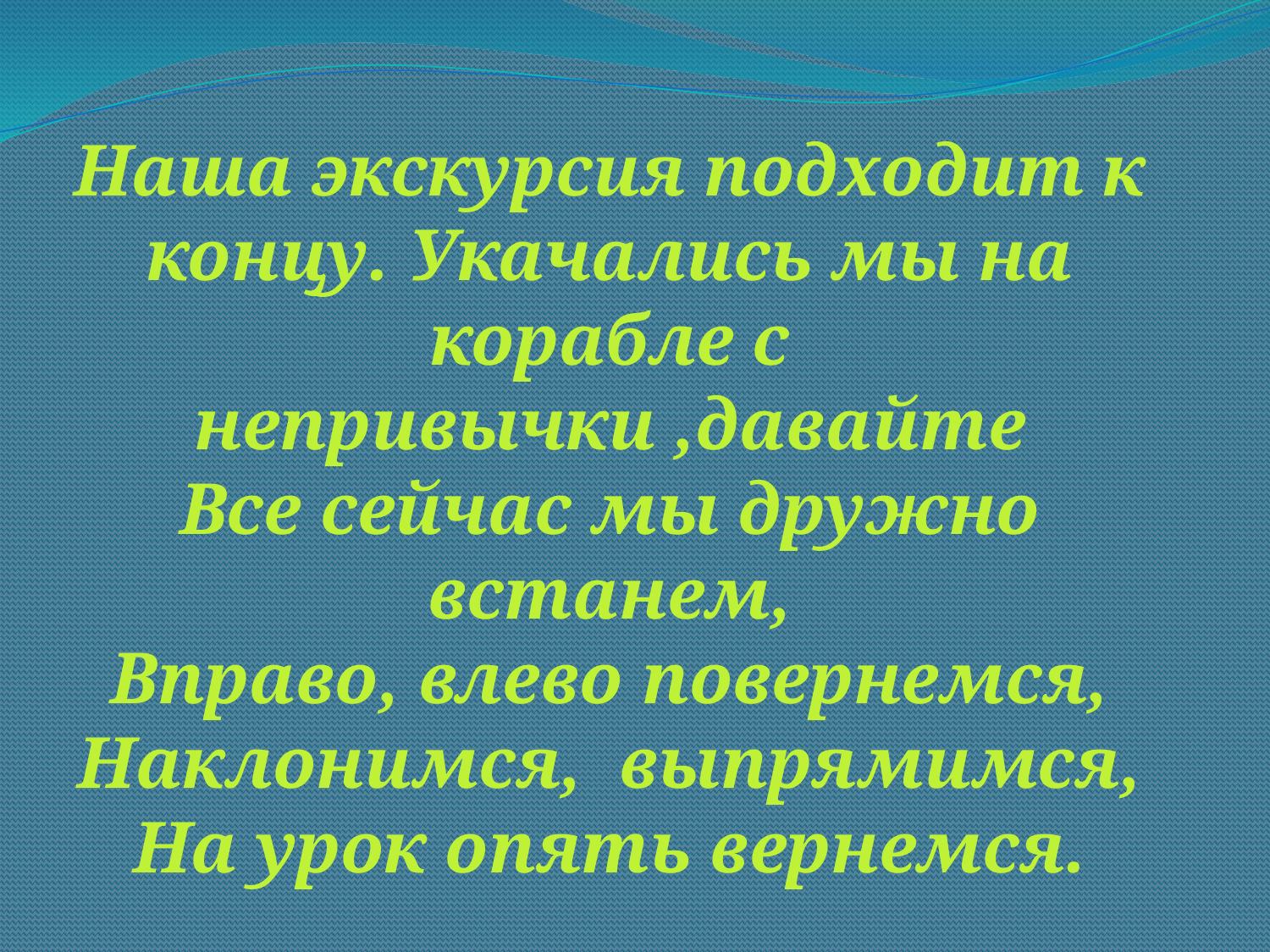

Наша экскурсия подходит к концу. Укачались мы на корабле с непривычки ,давайте
Все сейчас мы дружно встанем,
Вправо, влево повернемся,
Наклонимся,  выпрямимся,
На урок опять вернемся.